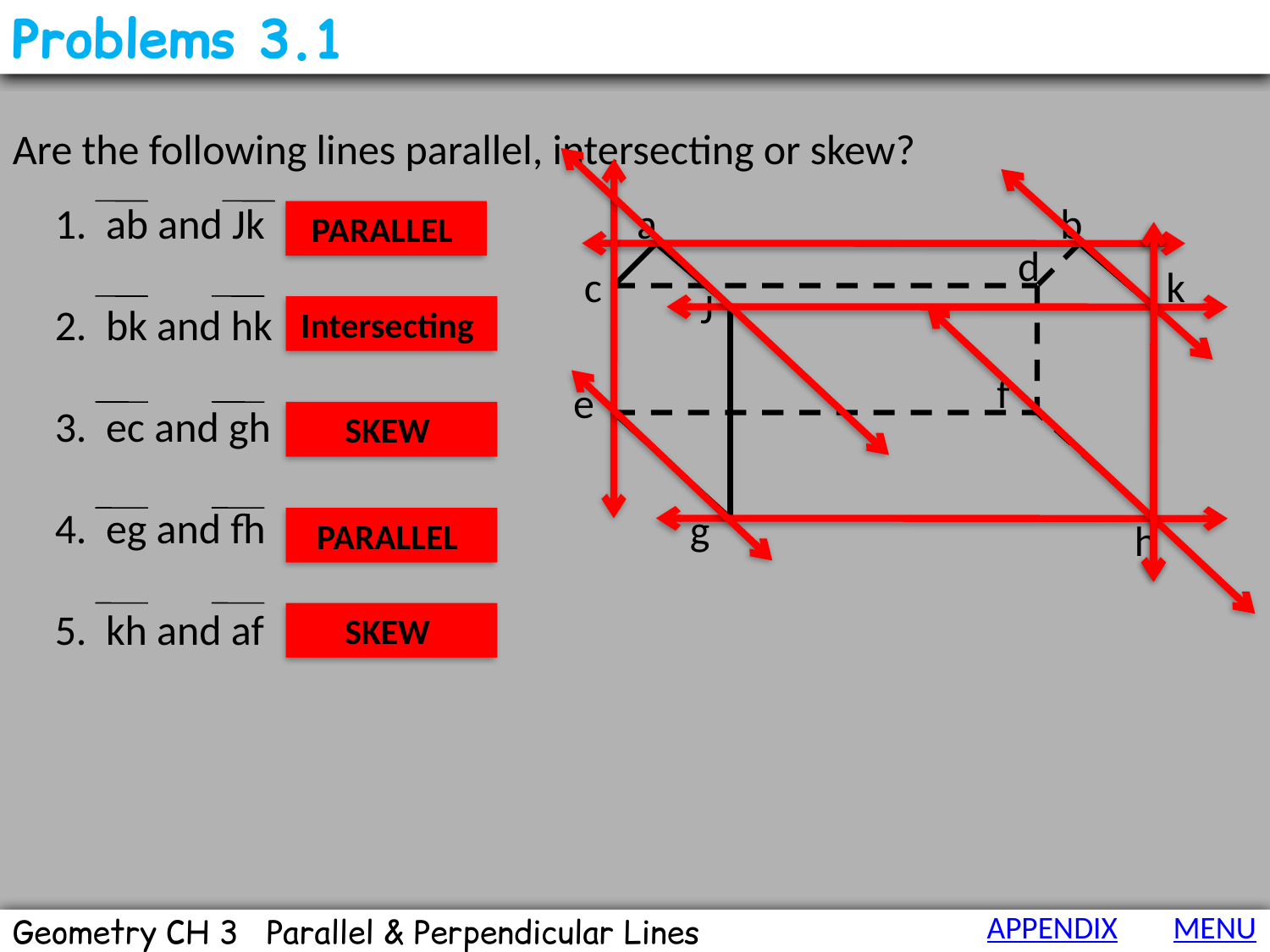

Problems 3.1
Are the following lines parallel, intersecting or skew?
1.  ab and Jk

2.  bk and hk

3.  ec and gh

4.  eg and fh

5.  kh and af
a
b

PARALLEL
d

c
k
J

Intersecting

f
e

SKEW

g

PARALLEL
h

SKEW
APPENDIX
MENU
Geometry CH 3	Parallel & Perpendicular Lines